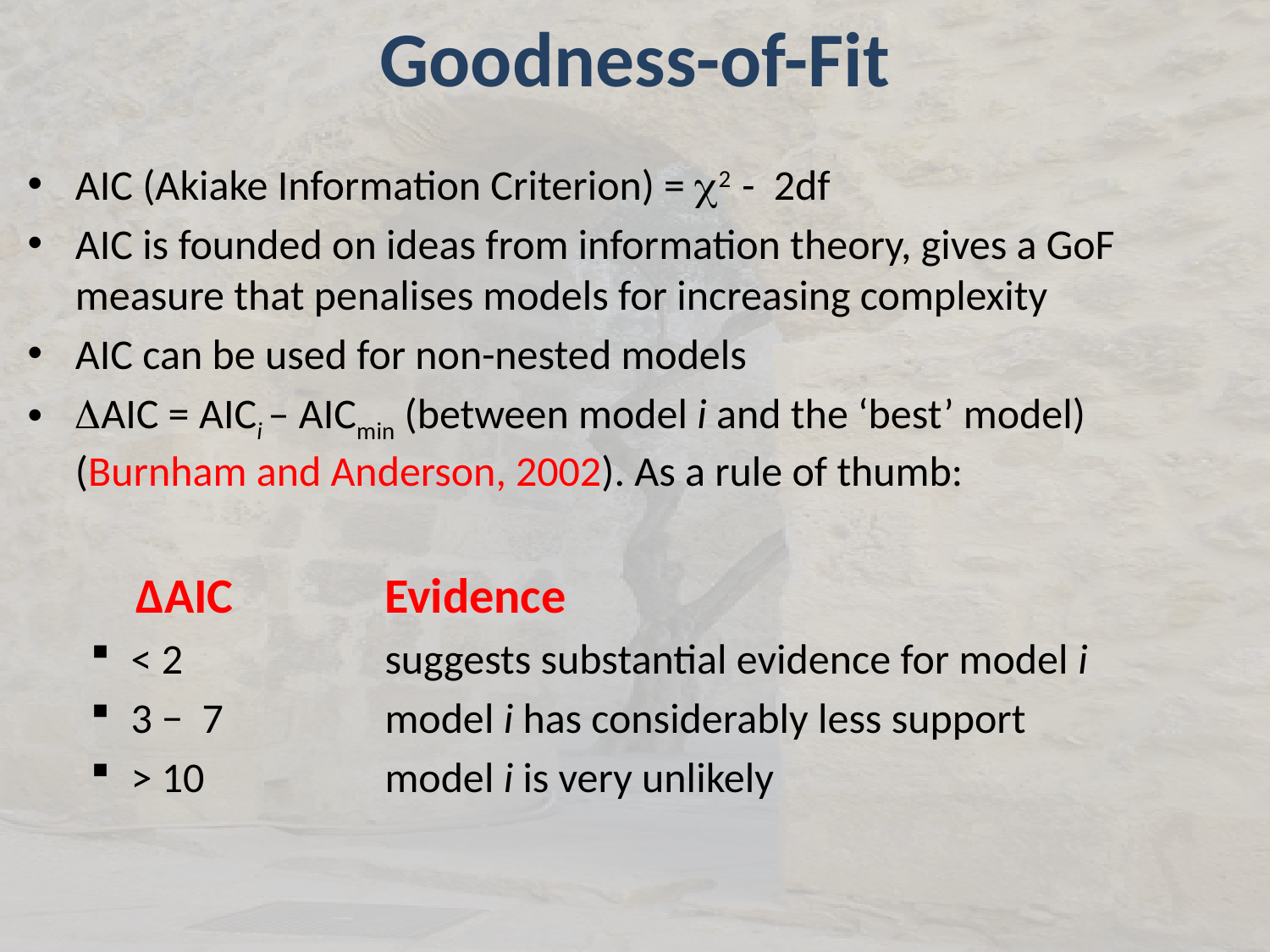

# Goodness-of-Fit
AIC (Akiake Information Criterion) = χ2  -  2df
AIC is founded on ideas from information theory, gives a GoF measure that penalises models for increasing complexity
AIC can be used for non-nested models
ΔAIC = AICi – AICmin (between model i and the ‘best’ model) (Burnham and Anderson, 2002). As a rule of thumb:

    ∆AIC 		Evidence
< 2		suggests substantial evidence for model i
3 −  7		model i has considerably less support
> 10		model i is very unlikely